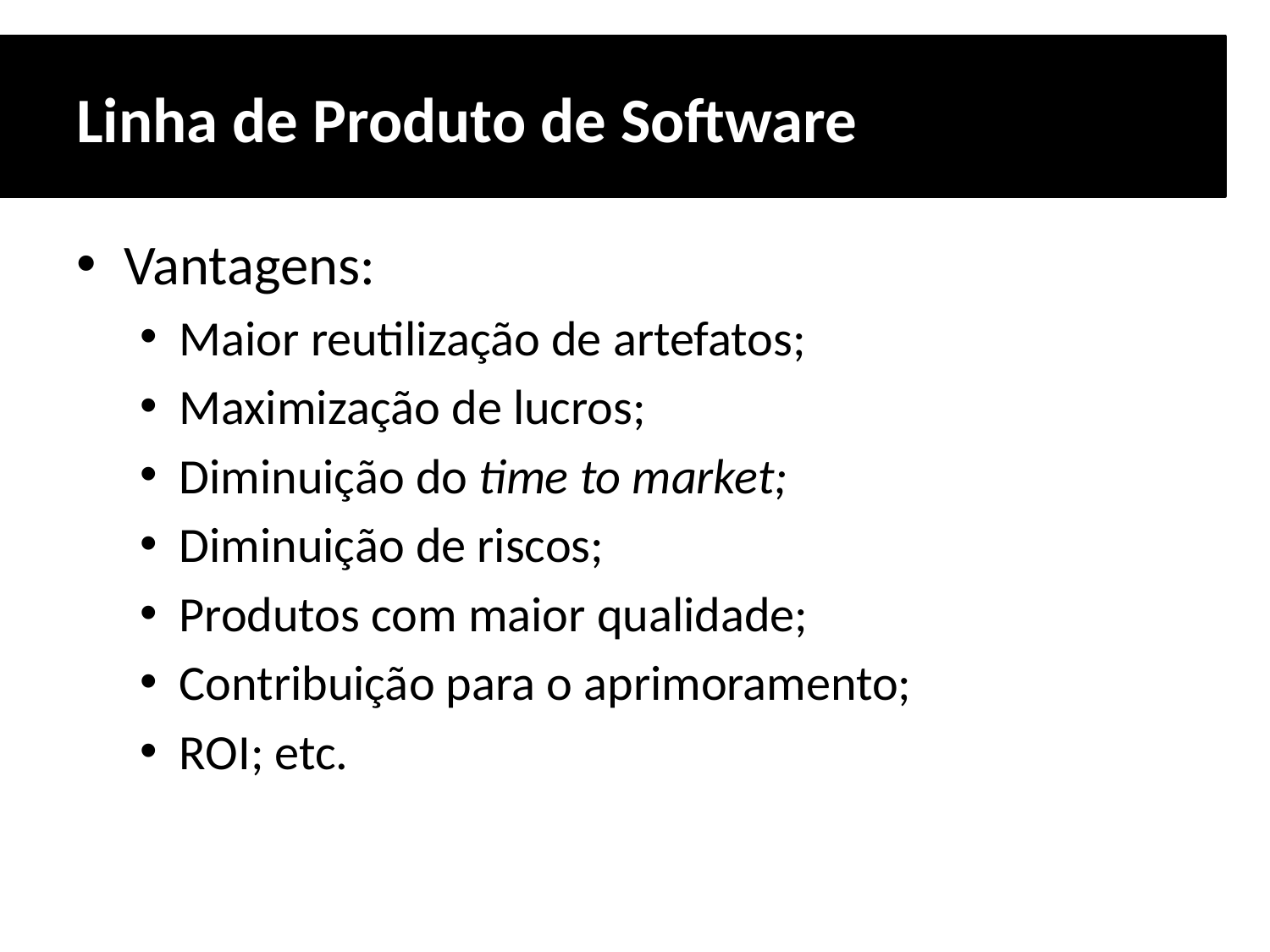

# Linha de Produto de Software
Vantagens:
Maior reutilização de artefatos;
Maximização de lucros;
Diminuição do time to market;
Diminuição de riscos;
Produtos com maior qualidade;
Contribuição para o aprimoramento;
ROI; etc.